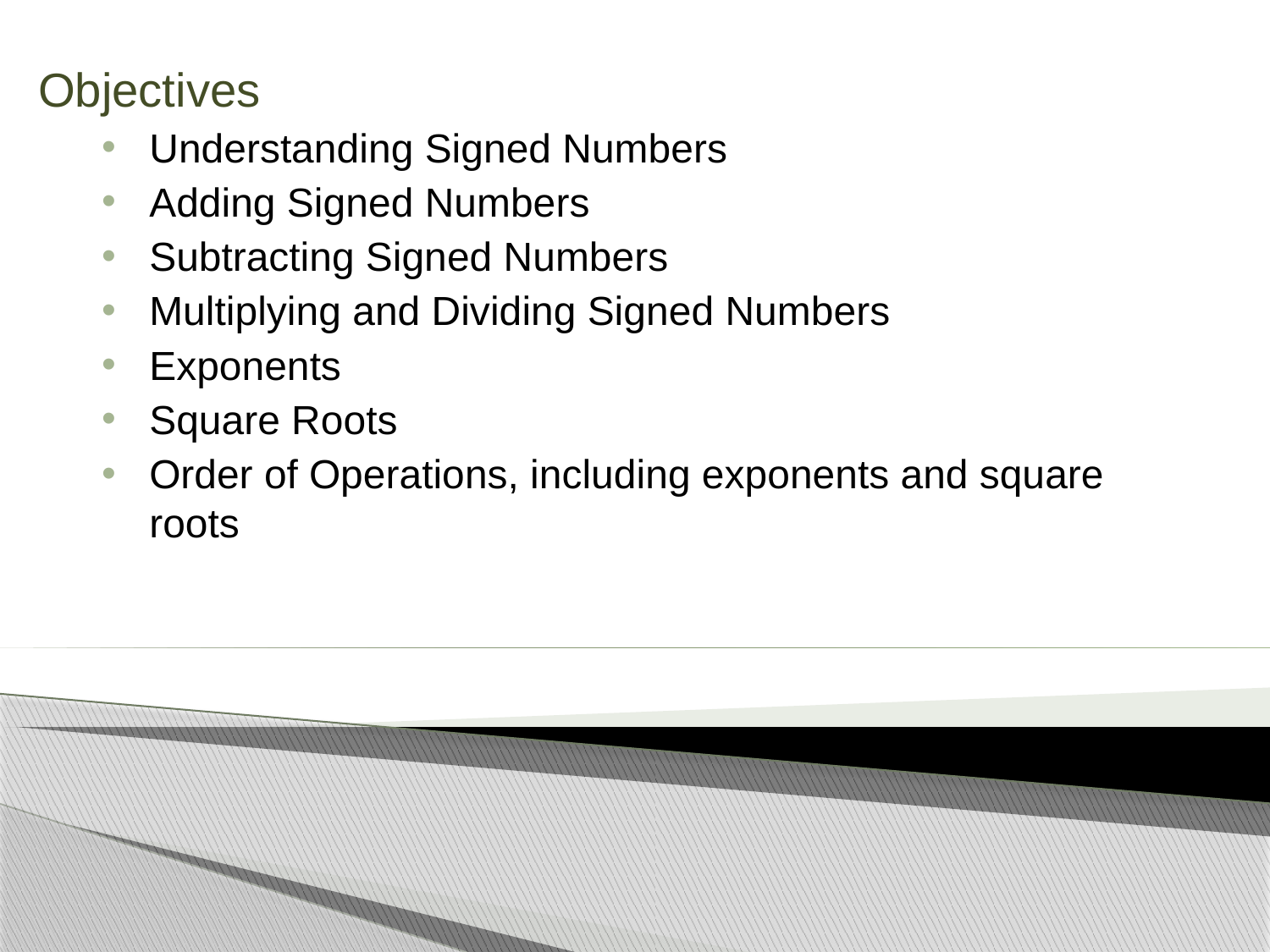

Objectives
Understanding Signed Numbers
Adding Signed Numbers
Subtracting Signed Numbers
Multiplying and Dividing Signed Numbers
Exponents
Square Roots
Order of Operations, including exponents and square roots